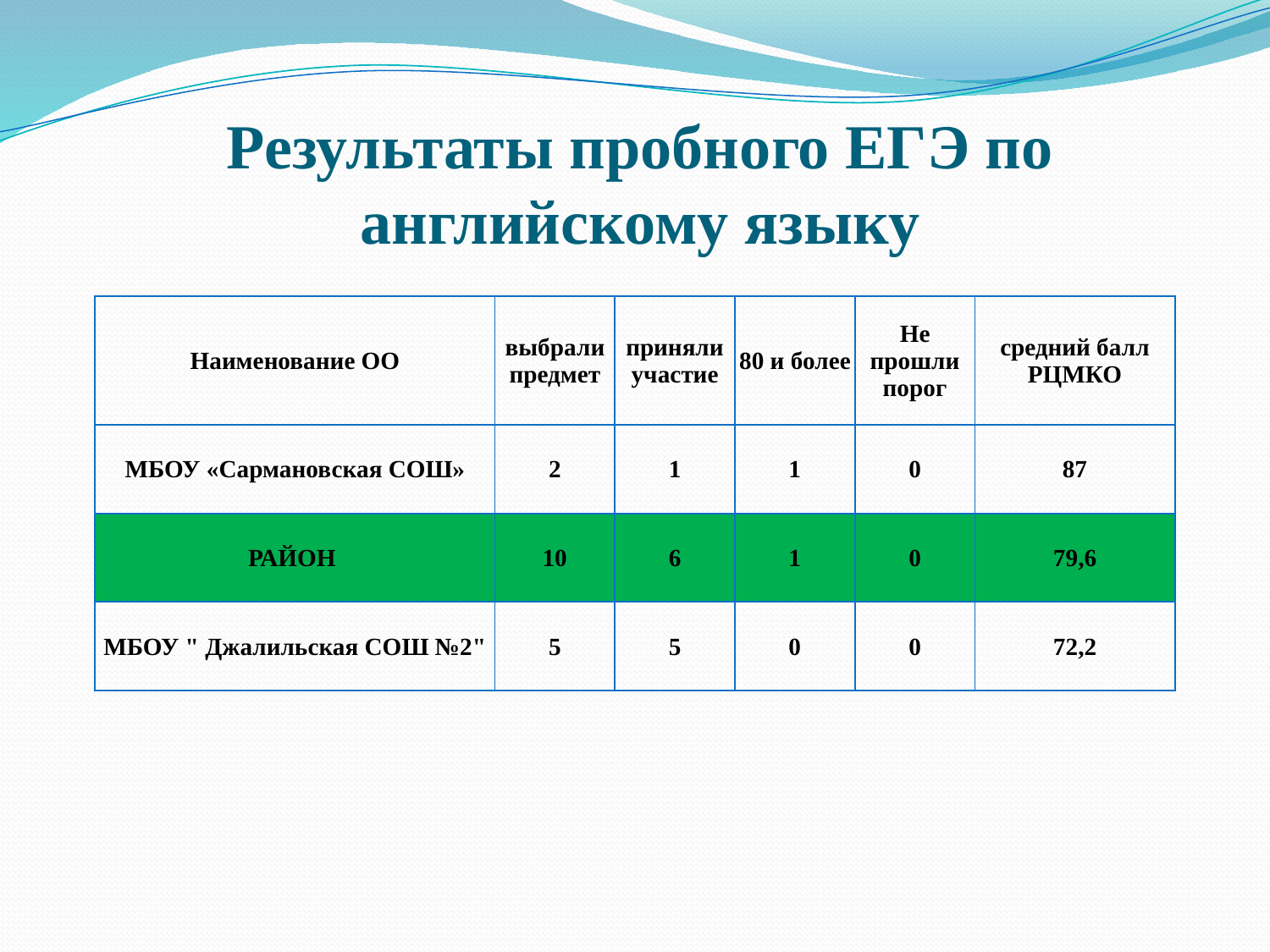

# Результаты пробного ЕГЭ по английскому языку
| Наименование ОО | выбрали предмет | приняли участие | 80 и более | Не прошли порог | средний балл РЦМКО |
| --- | --- | --- | --- | --- | --- |
| МБОУ «Сармановская СОШ» | 2 | 1 | 1 | 0 | 87 |
| РАЙОН | 10 | 6 | 1 | 0 | 79,6 |
| МБОУ " Джалильская СОШ №2" | 5 | 5 | 0 | 0 | 72,2 |